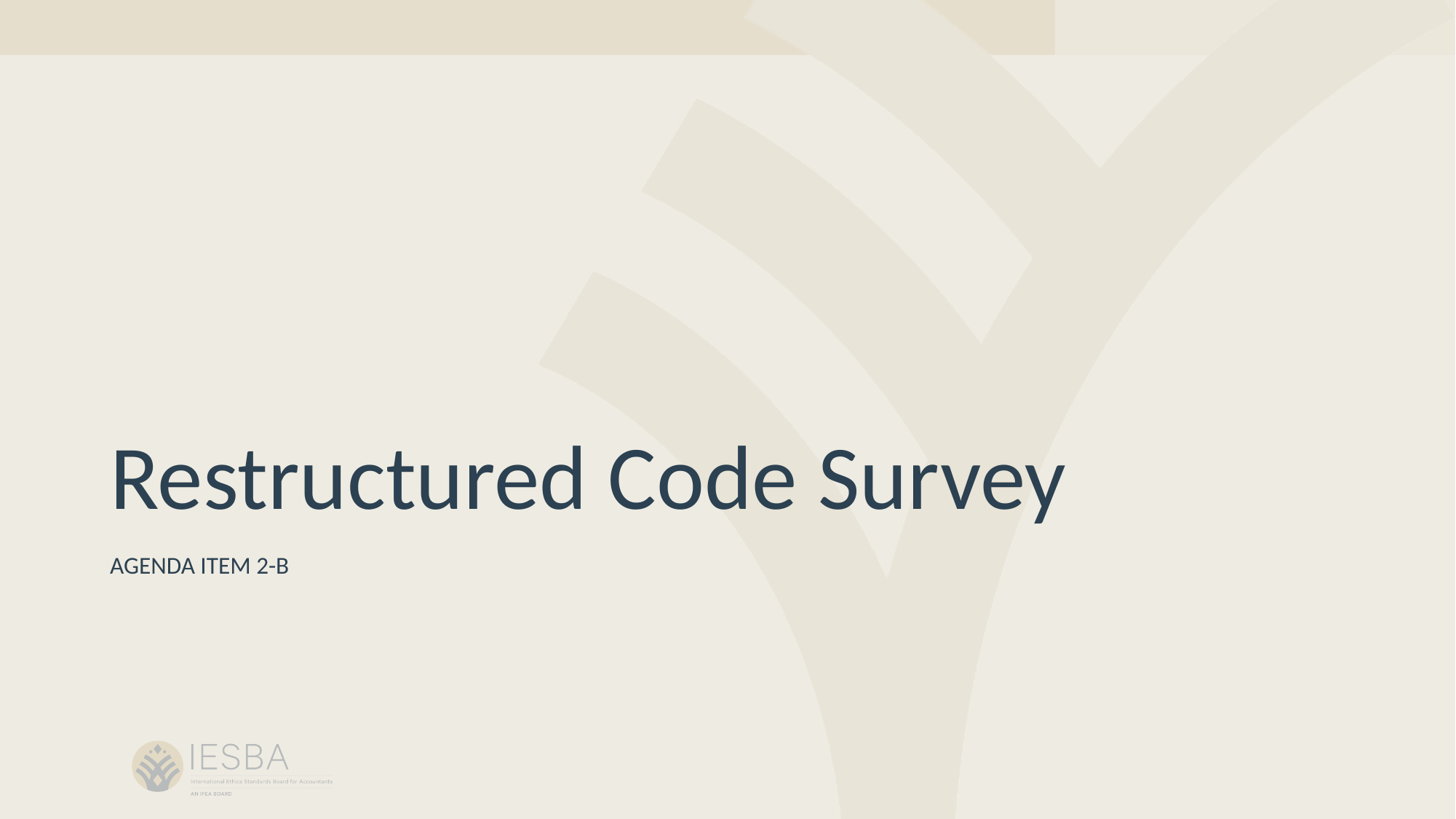

# Restructured Code Survey
Agenda item 2-b